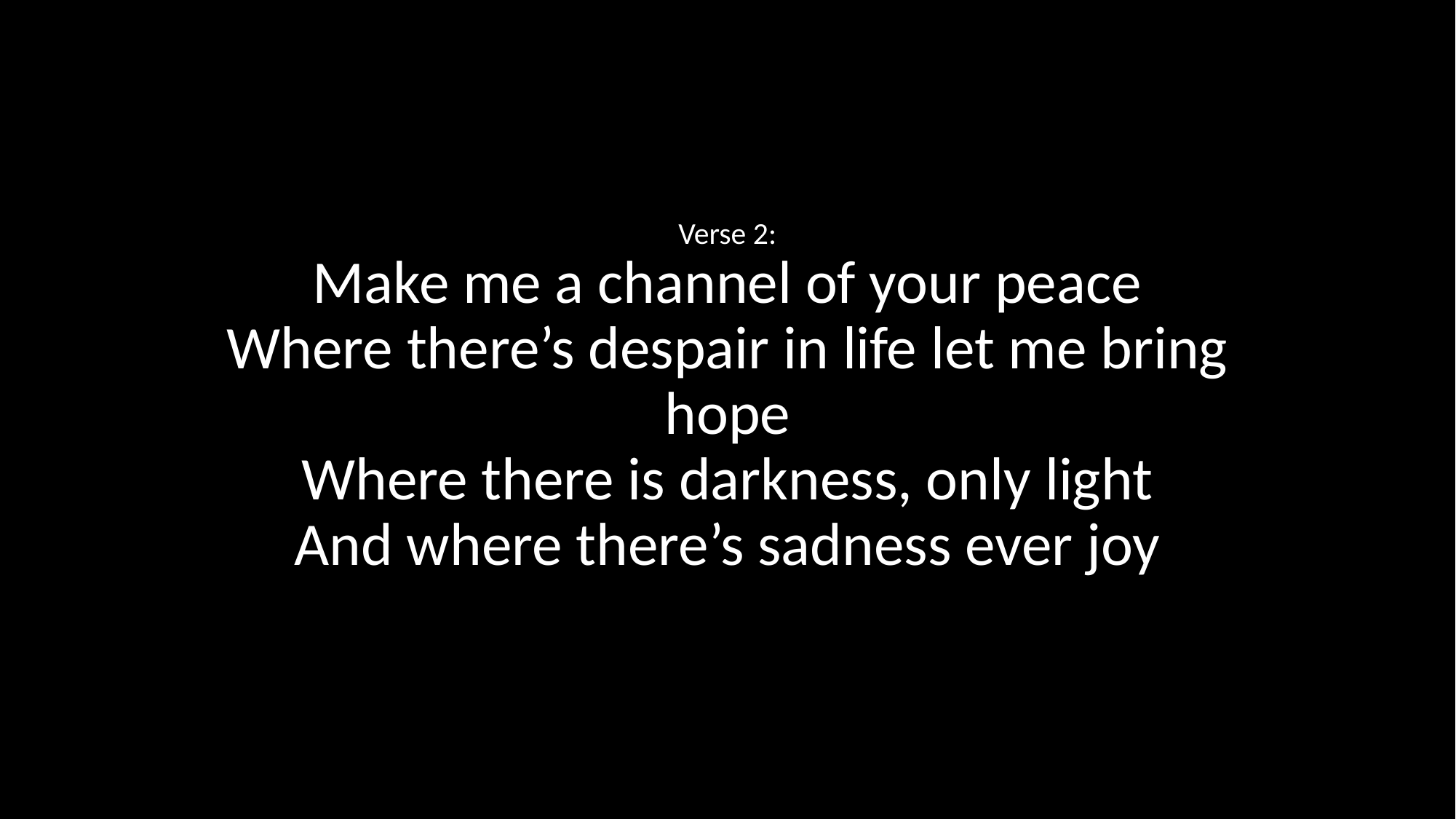

Verse 2:
Make me a channel of your peace
Where there’s despair in life let me bring hope
Where there is darkness, only light
And where there’s sadness ever joy